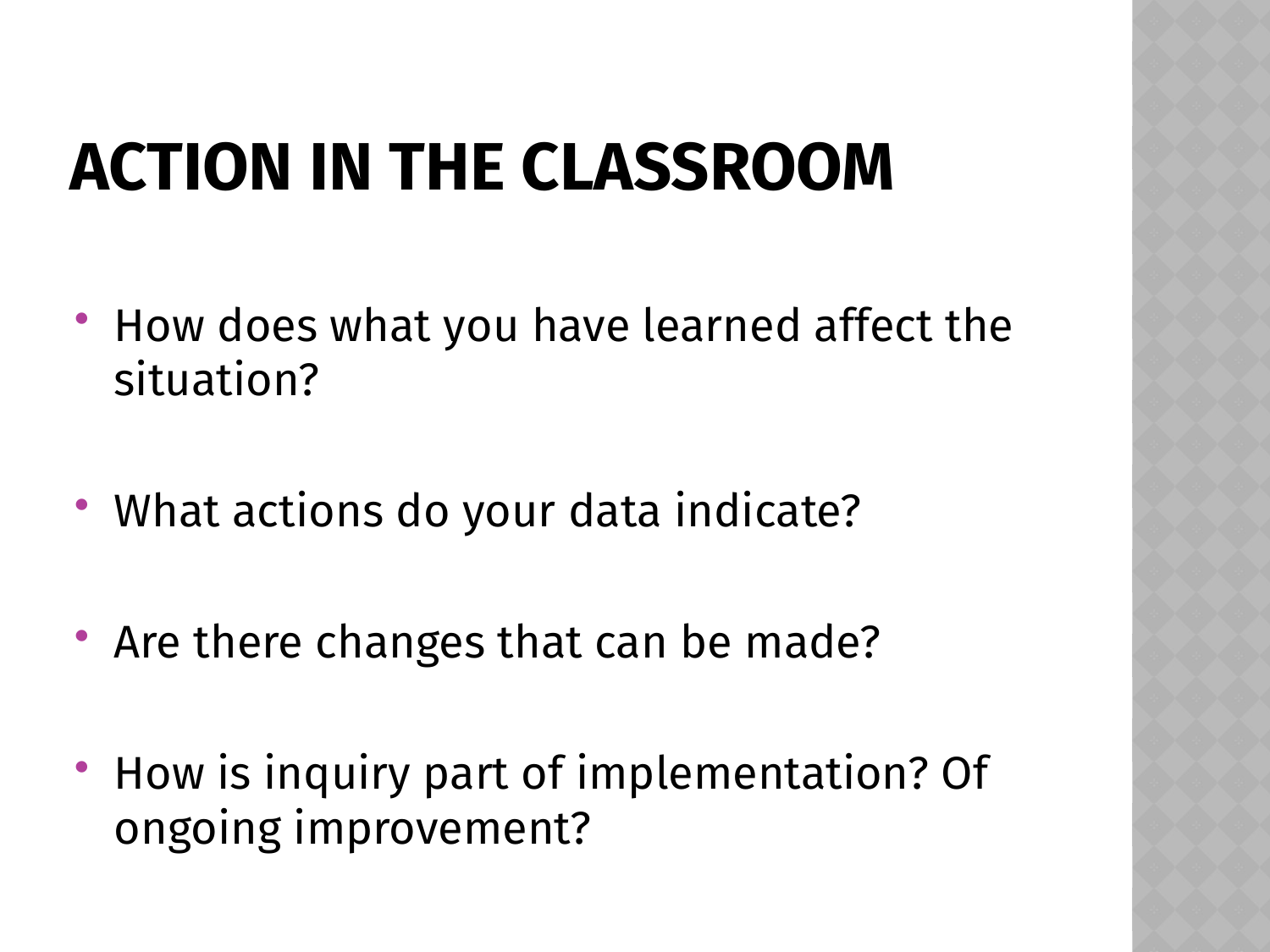

# Action in the Classroom

How does what you have learned affect the situation?

What actions do your data indicate?

Are there changes that can be made?

How is inquiry part of implementation? Of ongoing improvement?